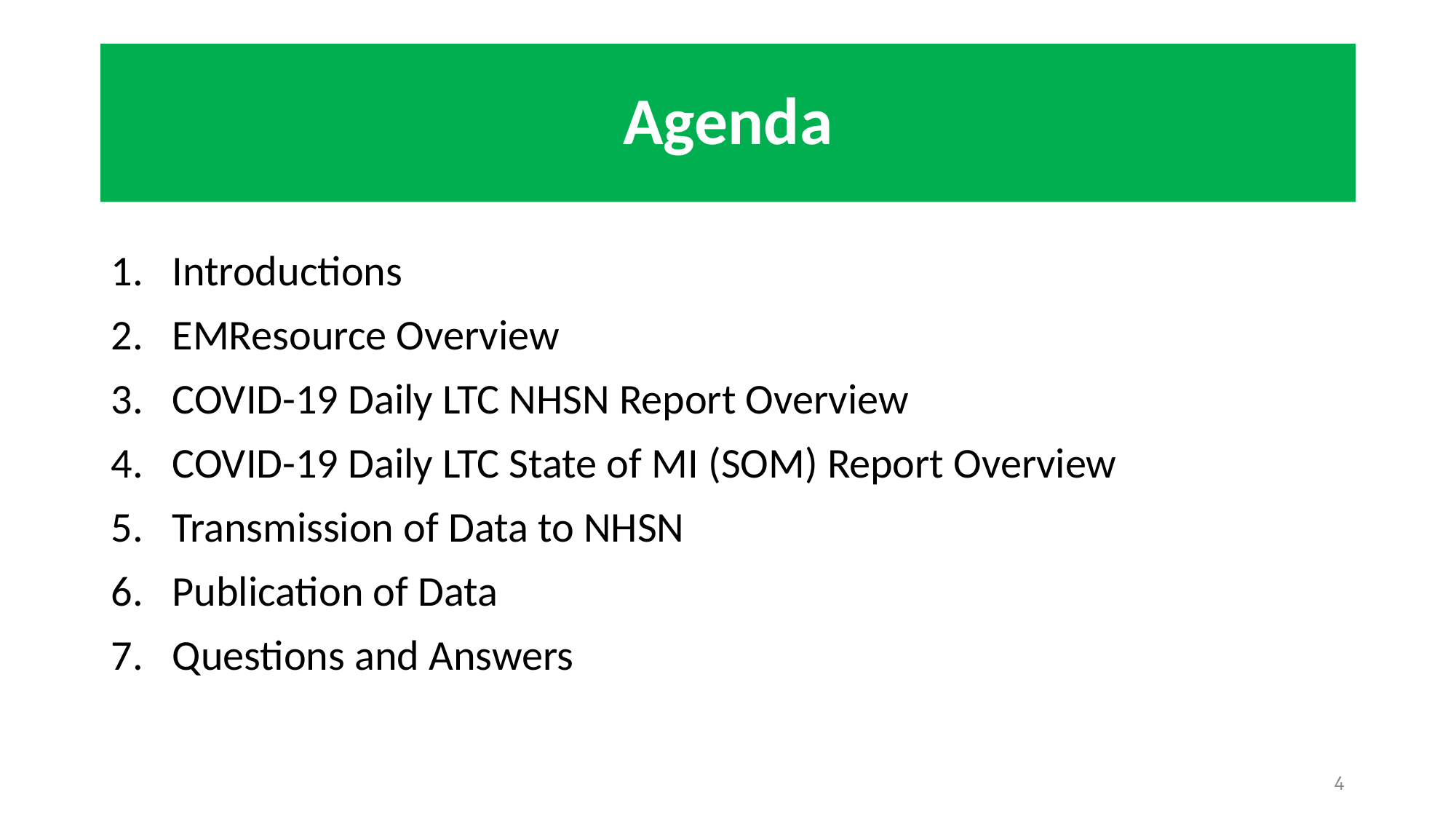

# Agenda
Introductions
EMResource Overview
COVID-19 Daily LTC NHSN Report Overview
COVID-19 Daily LTC State of MI (SOM) Report Overview
Transmission of Data to NHSN
Publication of Data
Questions and Answers
4